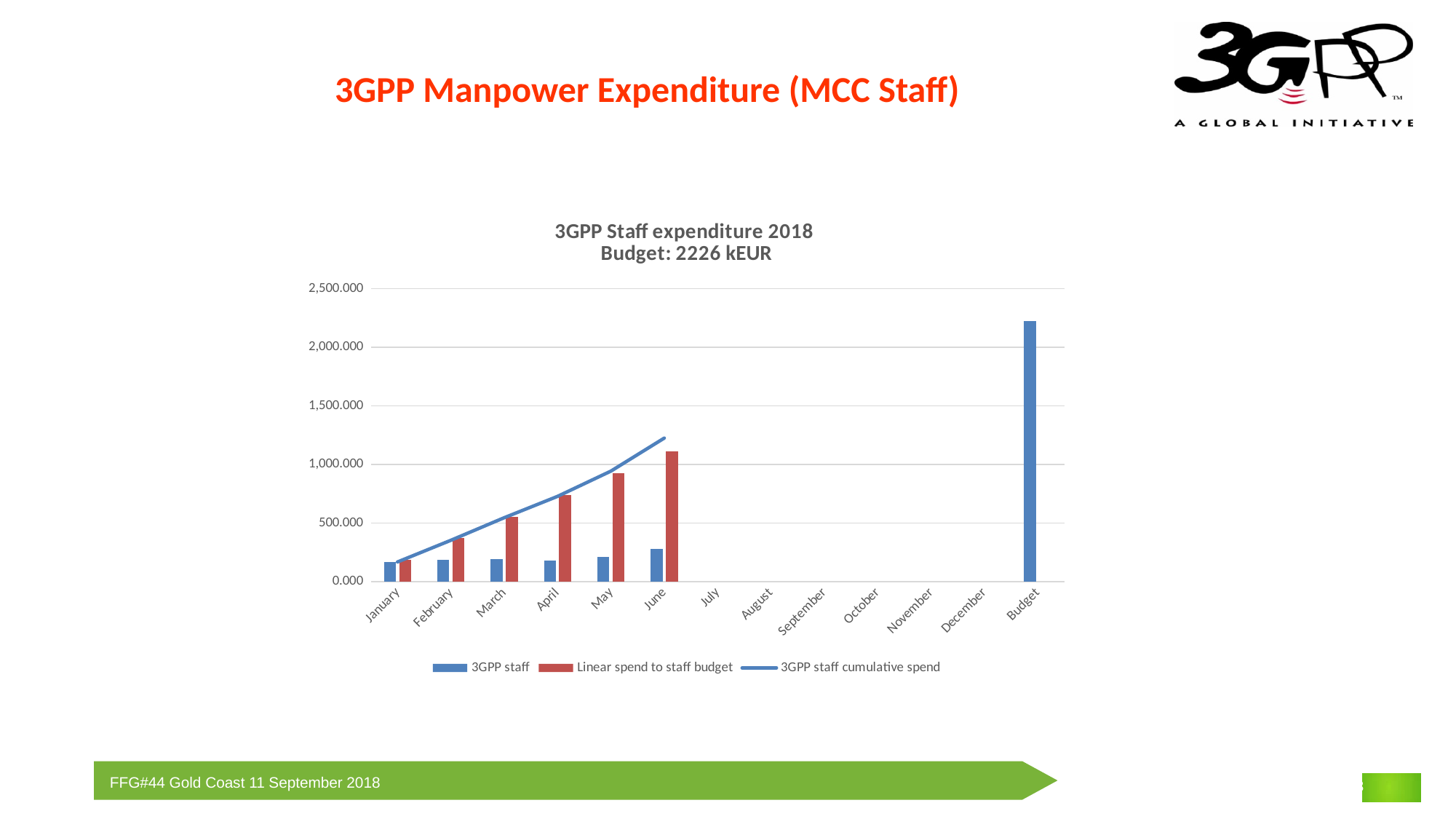

3GPP Manpower Expenditure (MCC Staff)

### Chart: 3GPP Staff expenditure 2018

Budget: 2226 kEUR

| Category | 3GPP staff | Linear spend to staff budget | 3GPP staff cumulative spend |
|---|---|---|---|
| January | 169.455 | 185.5 | 169.455 |
| February | 184.891 | 371.0 | 354.346 |
| March | 192.402 | 556.5 | 546.748 |
| April | 182.115 | 742.0 | 728.863 |
| May | 214.956 | 927.5 | 943.8190000000001 |
| June | 281.749 | 1113.0 | 1225.5680000000002 |
| July | None | None | None |
| August | None | None | None |
| September | None | None | None |
| October | None | None | None |
| November | None | None | None |
| December | None | None | None |
| Budget | 2226.0 | None | None |